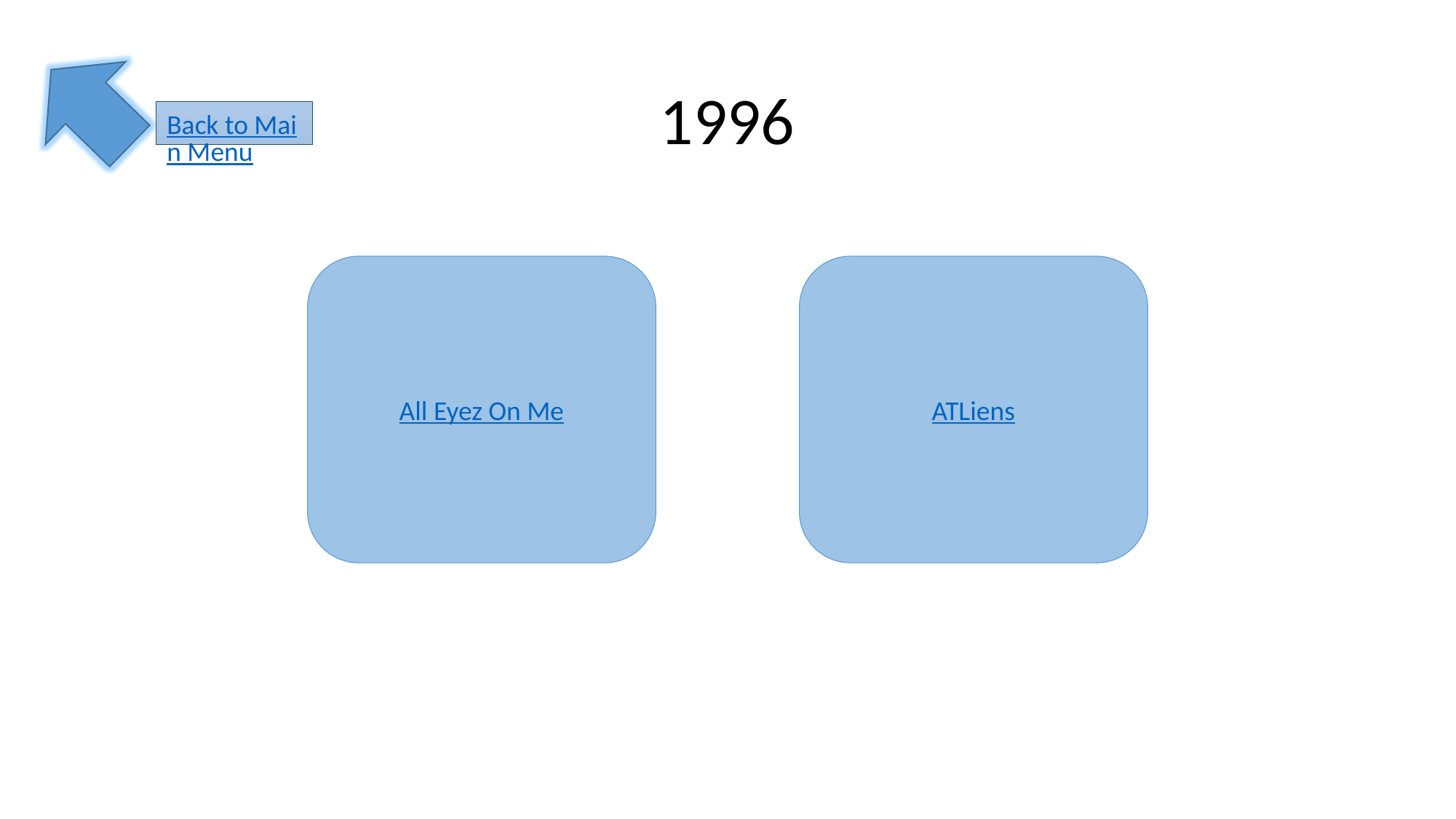

# 1996

Back to Main Menu
All Eyez On Me
ATLiens